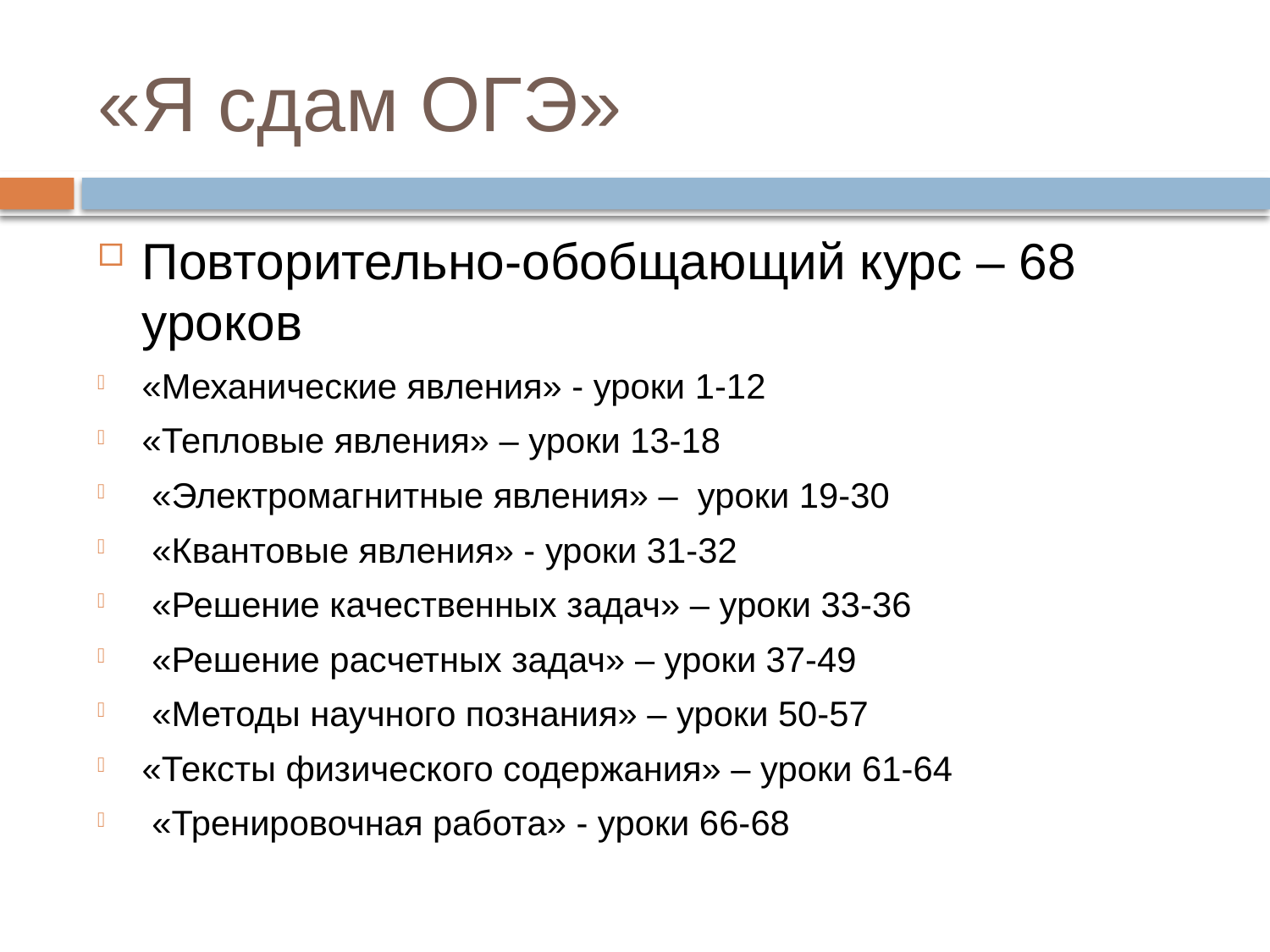

# «Я сдам ОГЭ»
Повторительно-обобщающий курс – 68 уроков
«Механические явления» - уроки 1-12
«Тепловые явления» – уроки 13-18
 «Электромагнитные явления» –  уроки 19-30
 «Квантовые явления» - уроки 31-32
 «Решение качественных задач» – уроки 33-36
 «Решение расчетных задач» – уроки 37-49
 «Методы научного познания» – уроки 50-57
«Тексты физического содержания» – уроки 61-64
 «Тренировочная работа» - уроки 66-68